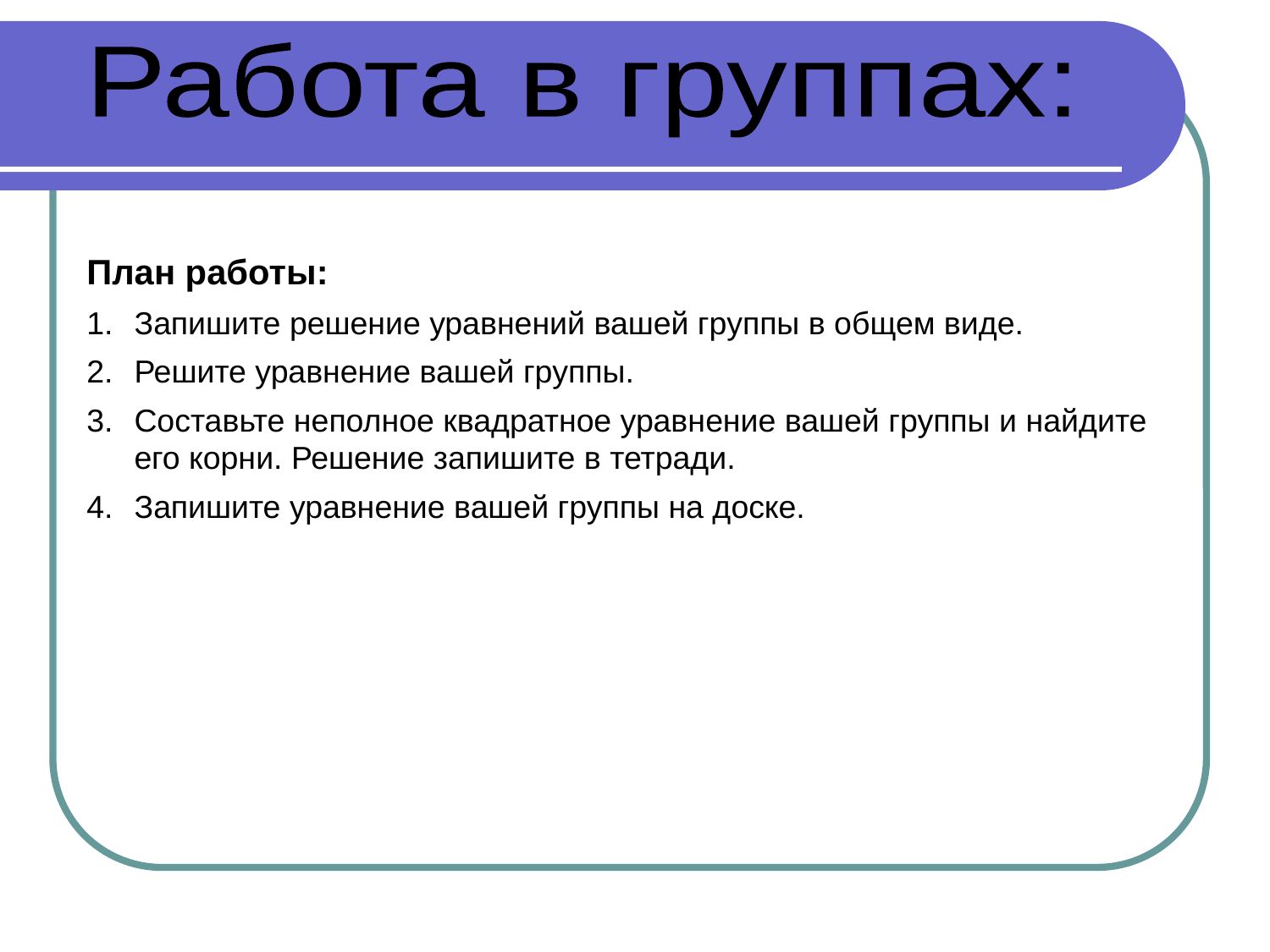

Работа в группах:
План работы:
Запишите решение уравнений вашей группы в общем виде.
Решите уравнение вашей группы.
Составьте неполное квадратное уравнение вашей группы и найдите его корни. Решение запишите в тетради.
Запишите уравнение вашей группы на доске.